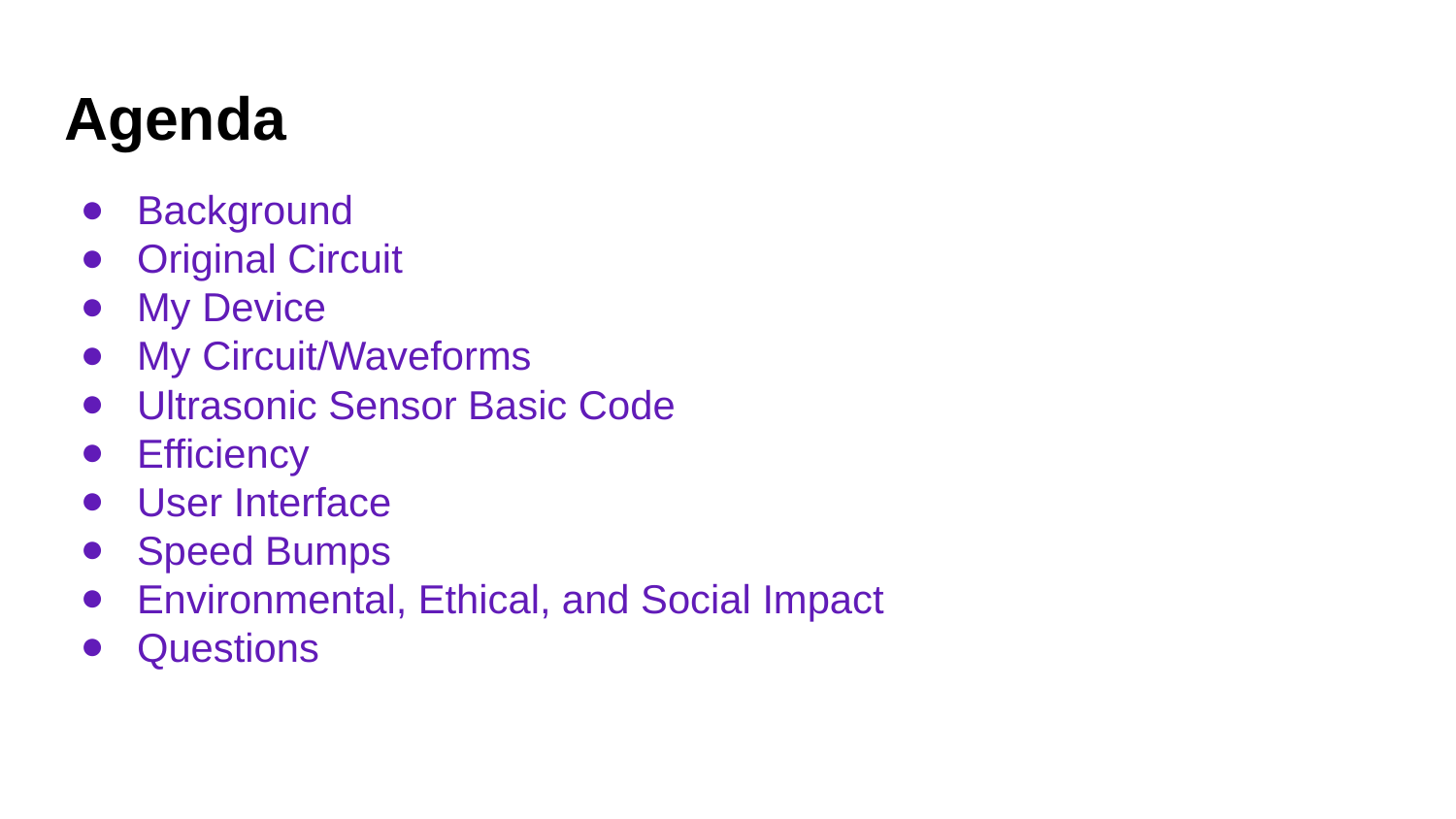

# Agenda
Background
Original Circuit
My Device
My Circuit/Waveforms
Ultrasonic Sensor Basic Code
Efficiency
User Interface
Speed Bumps
Environmental, Ethical, and Social Impact
Questions